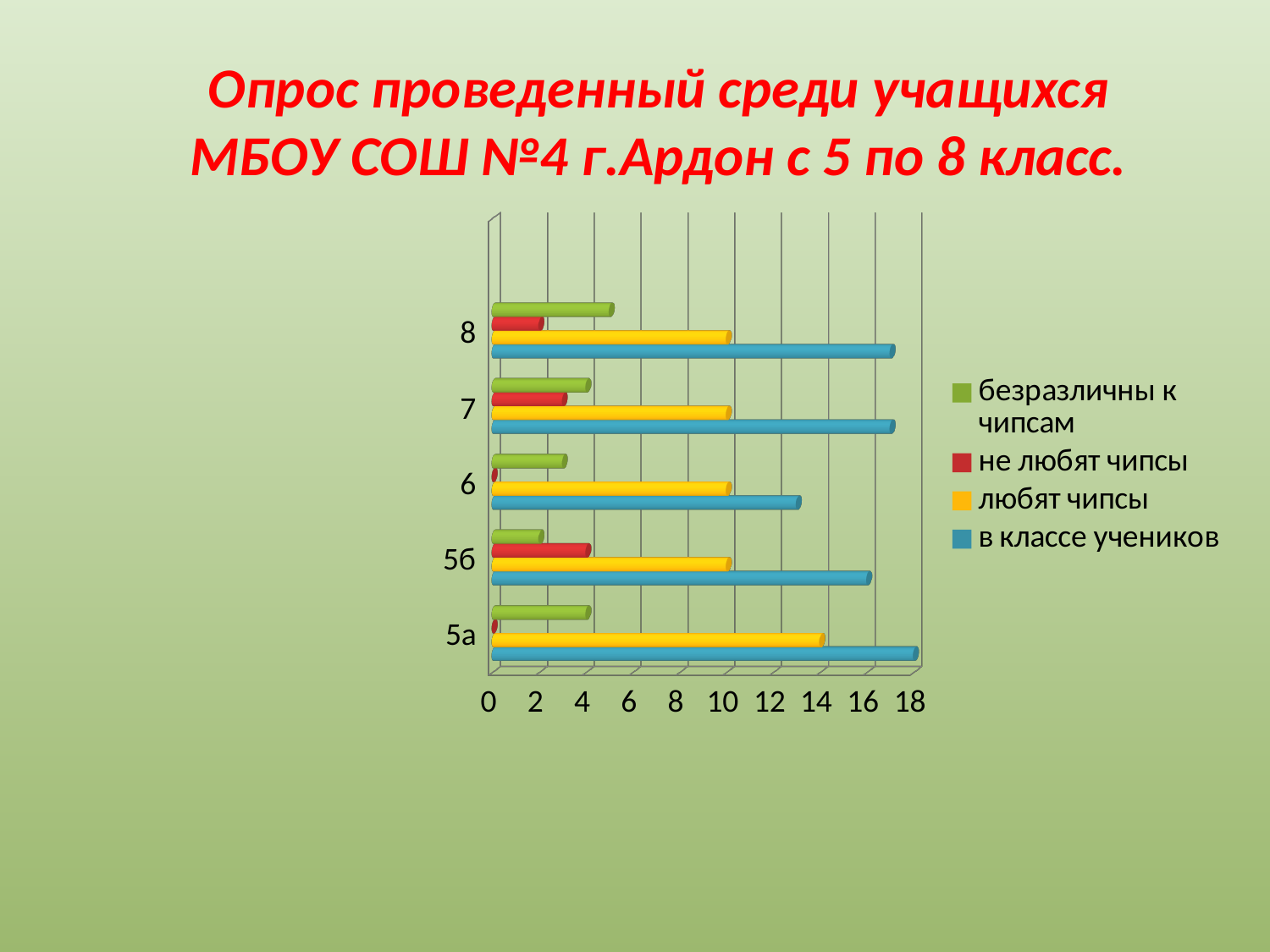

# Опрос проведенный среди учащихся МБОУ СОШ №4 г.Ардон с 5 по 8 класс.

[unsupported chart]